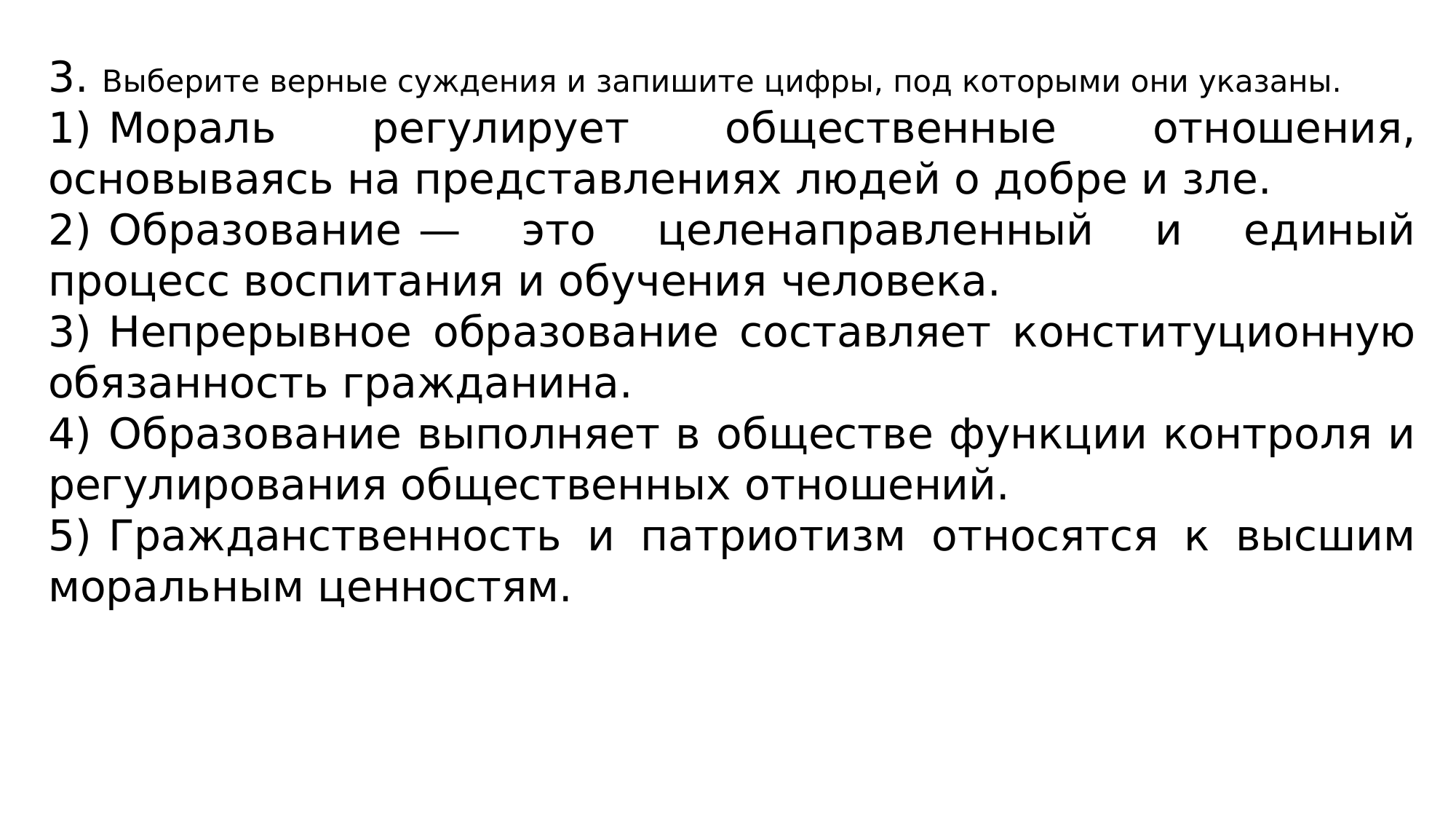

3. Выберите верные суждения и запишите цифры, под которыми они указаны.
1)  Мораль регулирует общественные отношения, основываясь на представлениях людей о добре и зле.
2)  Образование  — это целенаправленный и единый процесс воспитания и обучения человека.
3)  Непрерывное образование составляет конституционную обязанность гражданина.
4)  Образование выполняет в обществе функции контроля и регулирования общественных отношений.
5)  Гражданственность и патриотизм относятся к высшим моральным ценностям.